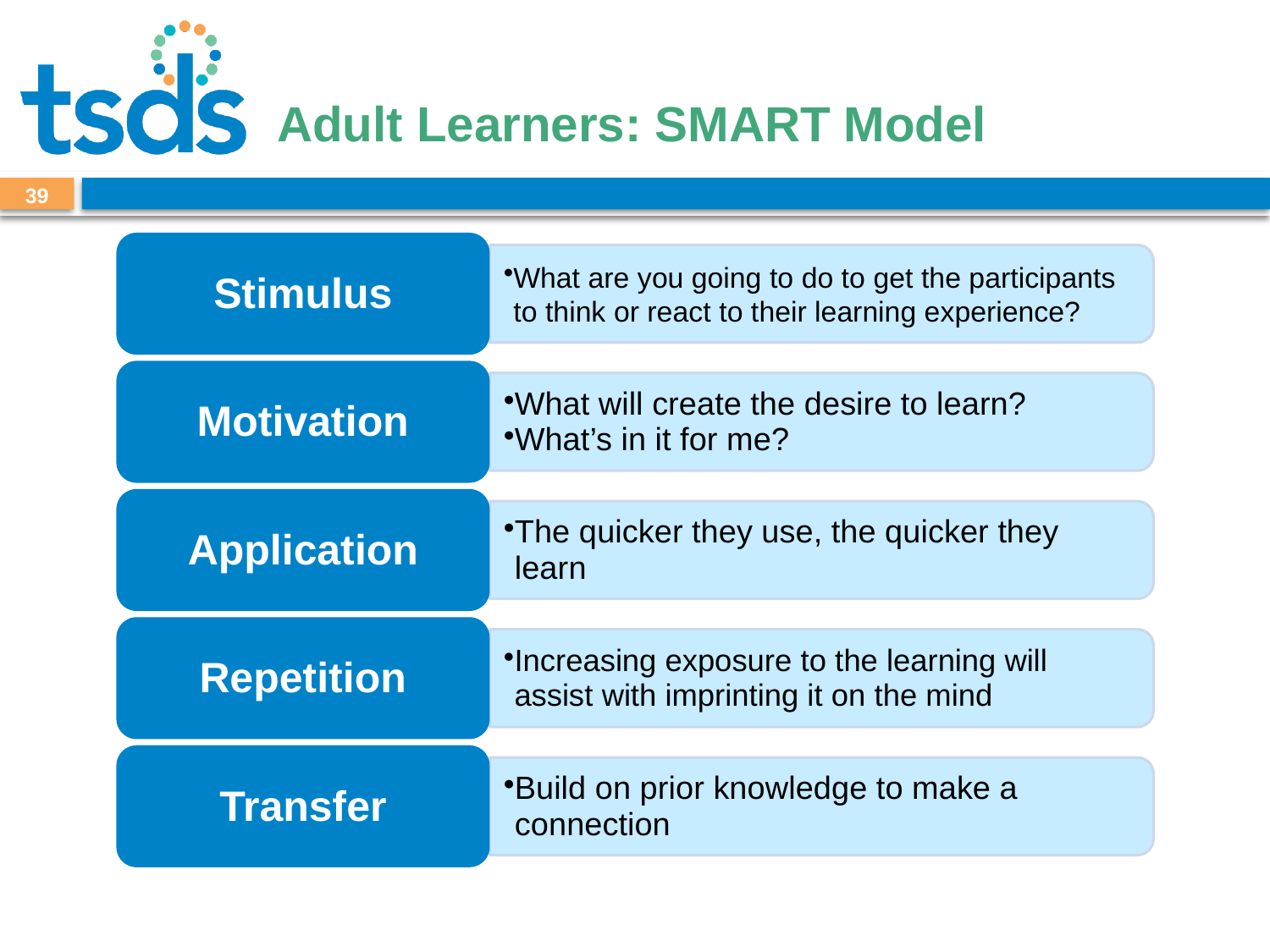

# Adult Learners: SMART Model
39
Stimulus
What are you going to do to get the participants to think or react to their learning experience?
Motivation
What will create the desire to learn?
Application
The quicker they use, the quicker they learn
Repetition
Increasing exposure to the learning will assist with imprinting it on the mind
Transfer
Build on prior knowledge to make a connection
What’s in it for me?